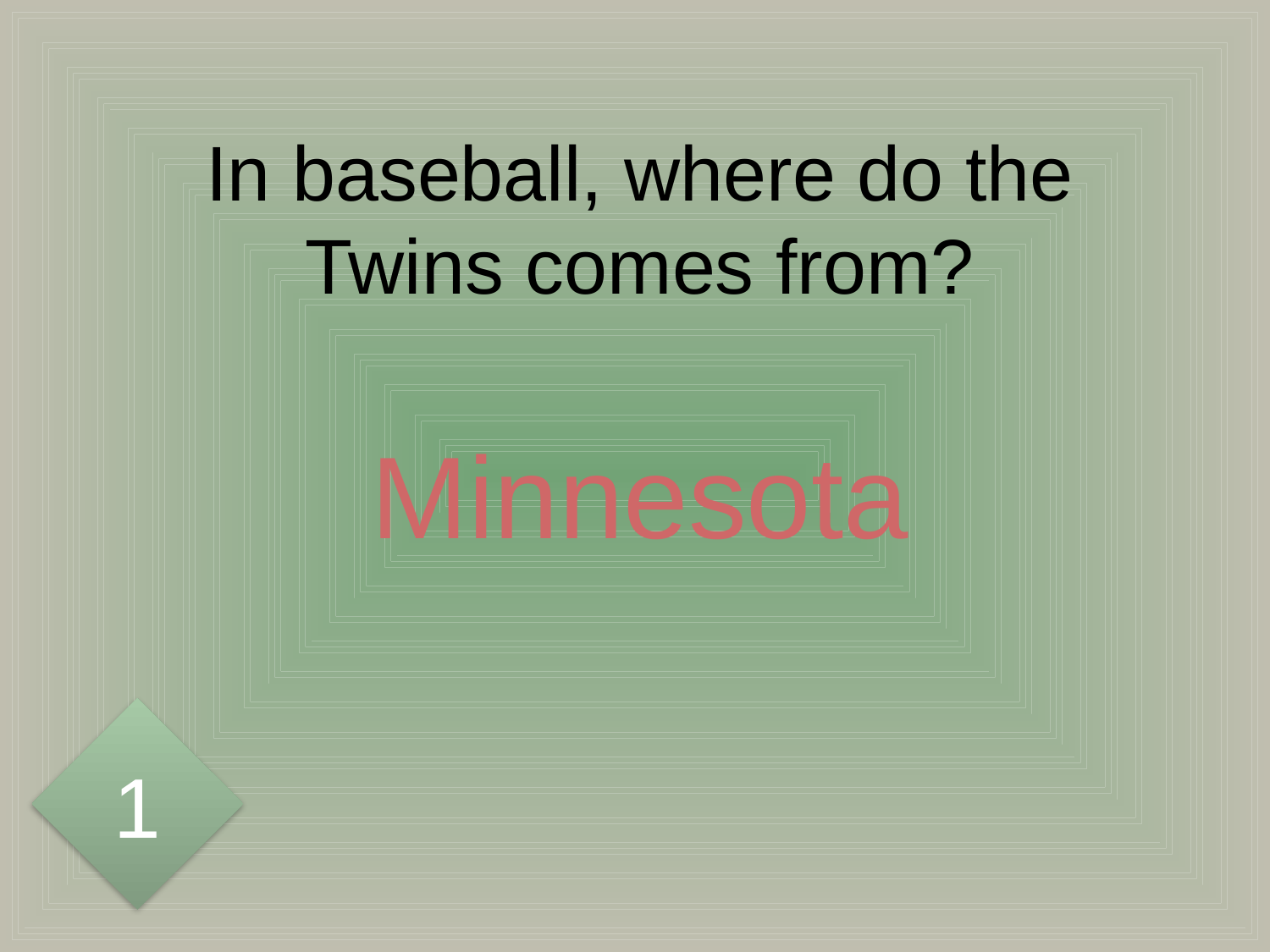

# In baseball, where do the Twins comes from?
Minnesota
1